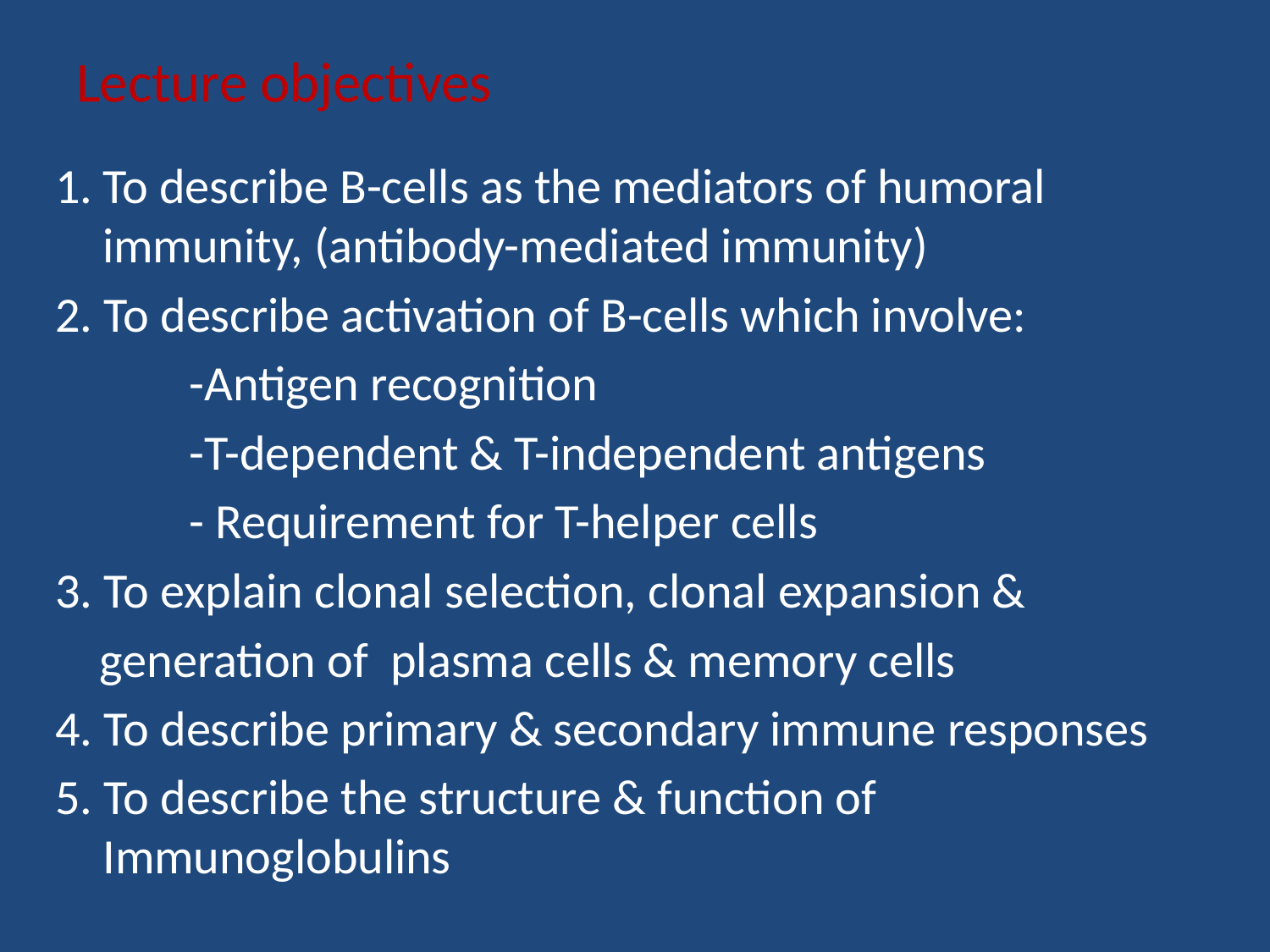

# Lecture objectives
1.	To describe B-cells as the mediators of humoral immunity, (antibody-mediated immunity)
2. To describe activation of B-cells which involve:
            -Antigen recognition
            -T-dependent & T-independent antigens
            - Requirement for T-helper cells
3. To explain clonal selection, clonal expansion &
    generation of  plasma cells & memory cells
4. To describe primary & secondary immune responses
5. To describe the structure & function of Immunoglobulins